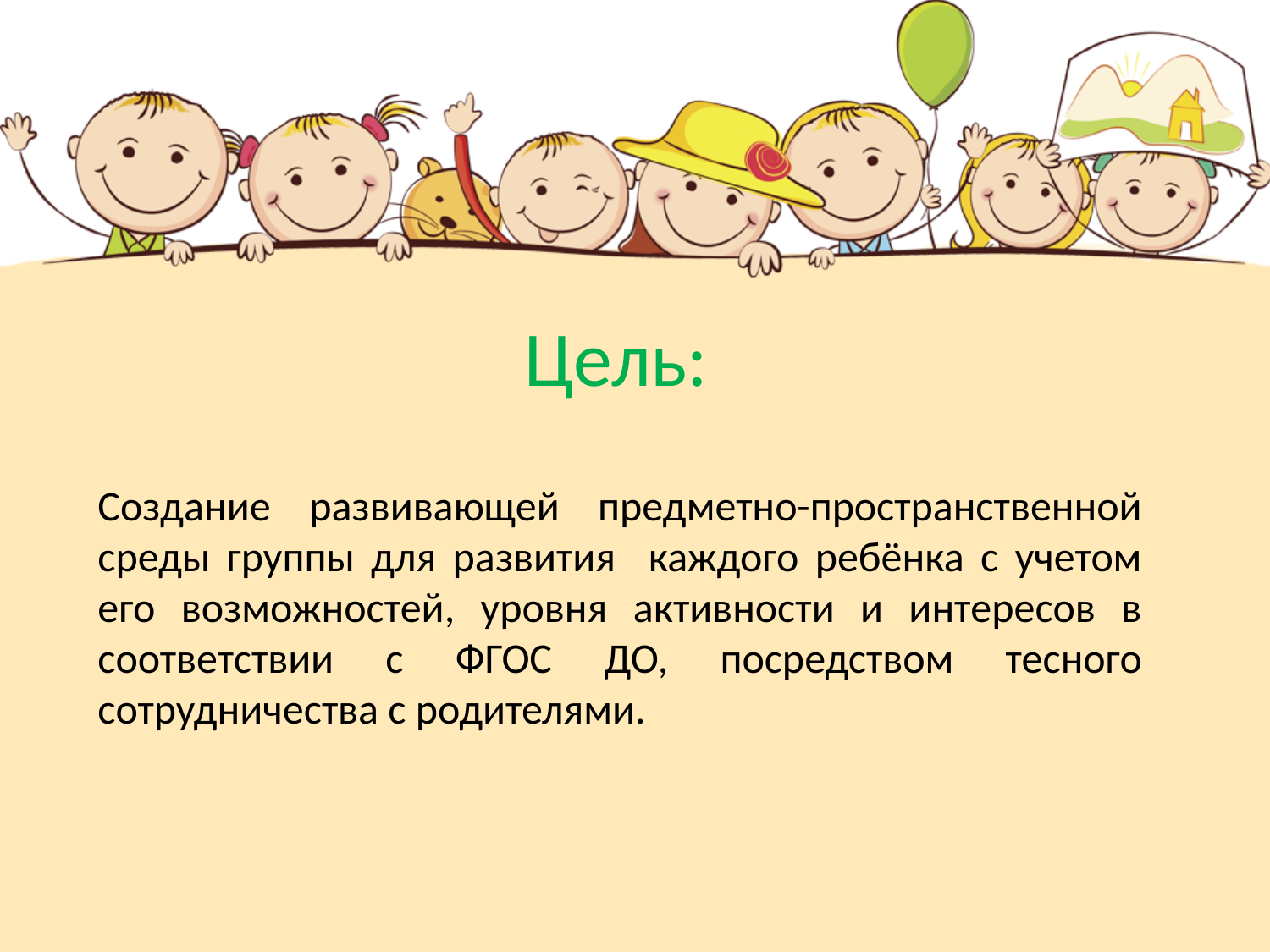

# Цель:

Создание развивающей предметно-пространственной среды группы для развития  каждого ребёнка с учетом его возможностей, уровня активности и интересов в соответствии с ФГОС ДО, посредством тесного сотрудничества с родителями.